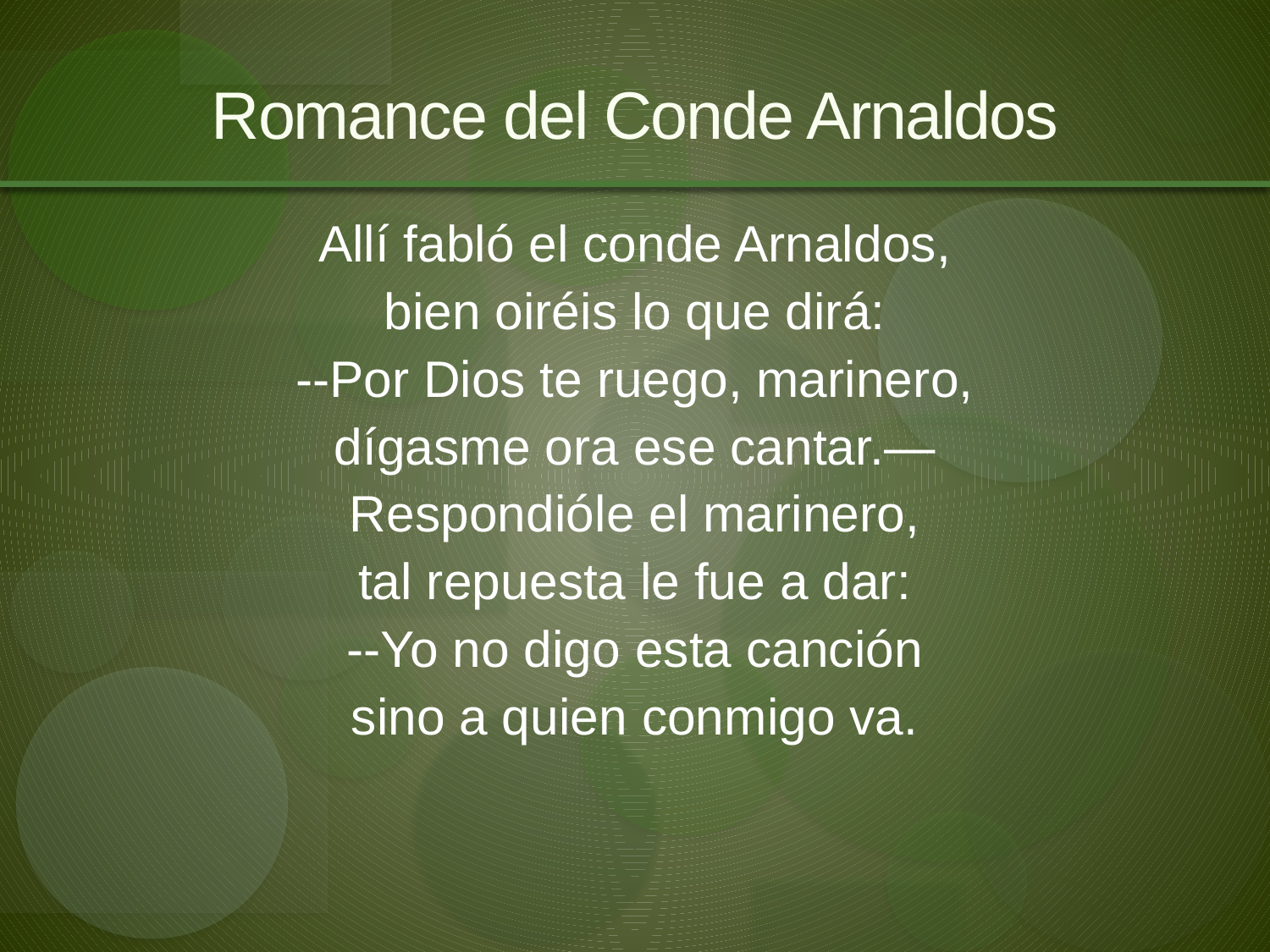

# Romance del Conde Arnaldos
Allí fabló el conde Arnaldos,
bien oiréis lo que dirá:
--Por Dios te ruego, marinero,
dígasme ora ese cantar.—
Respondióle el marinero,
tal repuesta le fue a dar:
--Yo no digo esta canción
sino a quien conmigo va.